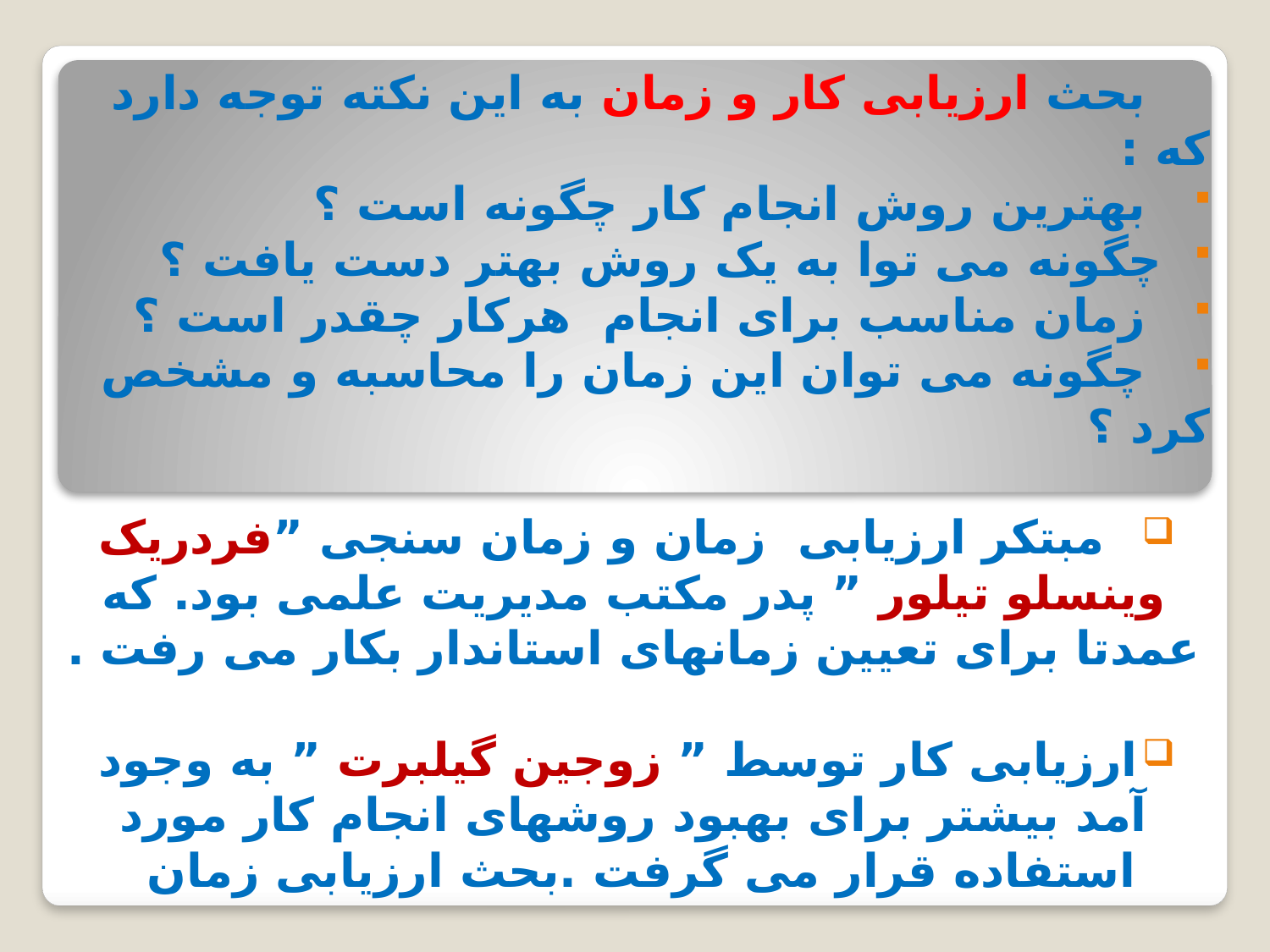

#
    بحث ارزیابی کار و زمان به این نکته توجه دارد که :
   بهترین روش انجام کار چگونه است ؟
  چگونه می توا به یک روش بهتر دست یافت ؟
   زمان مناسب برای انجام  هرکار چقدر است ؟
   چگونه می توان این زمان را محاسبه و مشخص کرد ؟

  مبتکر ارزیابی  زمان و زمان سنجی ”فردریک وینسلو تیلور ” پدر مکتب مدیریت علمی بود. که عمدتا برای تعیین زمانهای استاندار بکار می رفت .

ارزیابی کار توسط ” زوجین گیلبرت ” به وجود آمد بیشتر برای بهبود روشهای انجام کار مورد استفاده قرار می گرفت .بحث ارزیابی زمان